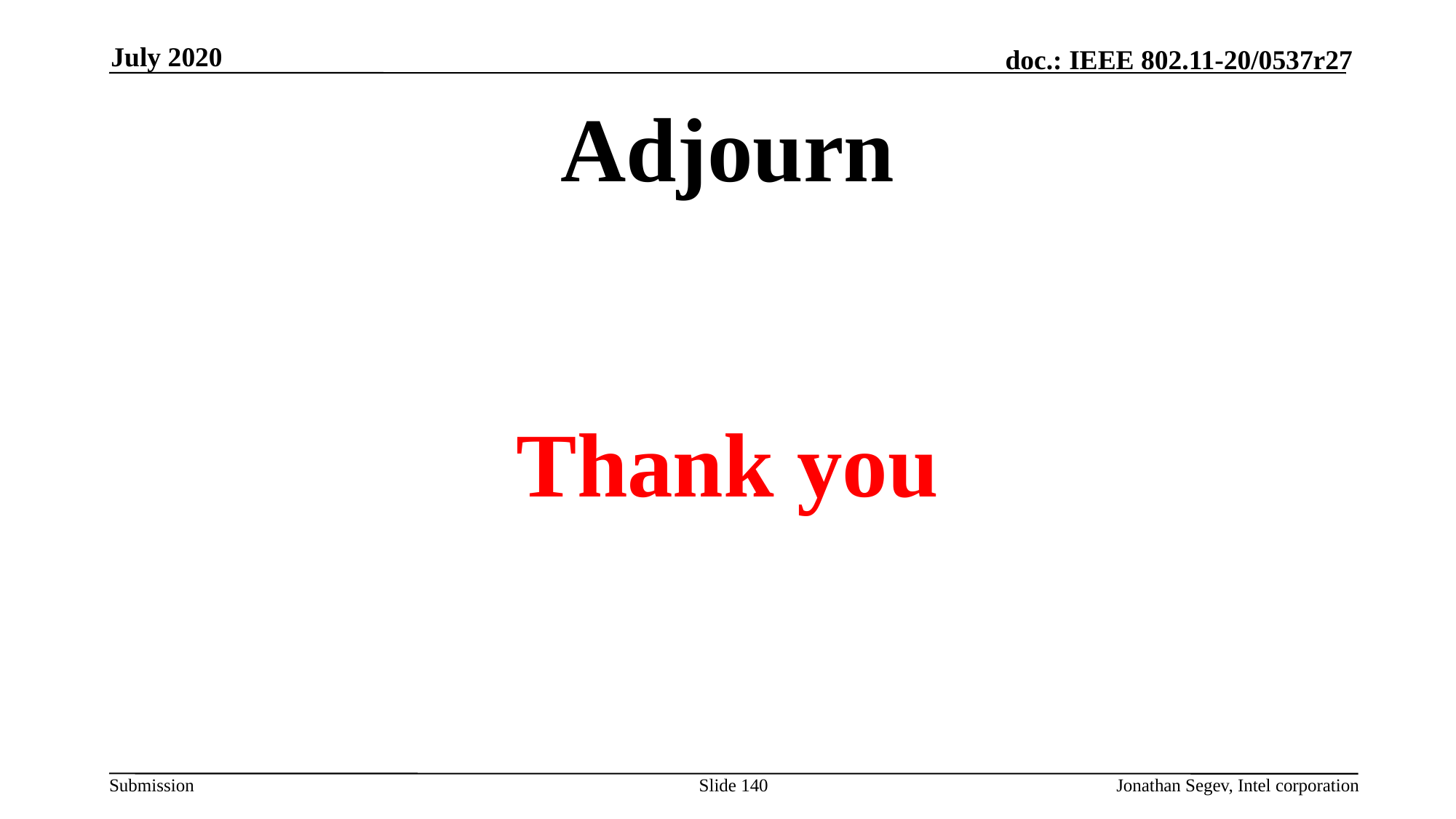

July 2020
# Adjourn

Thank you
Slide 140
Jonathan Segev, Intel corporation